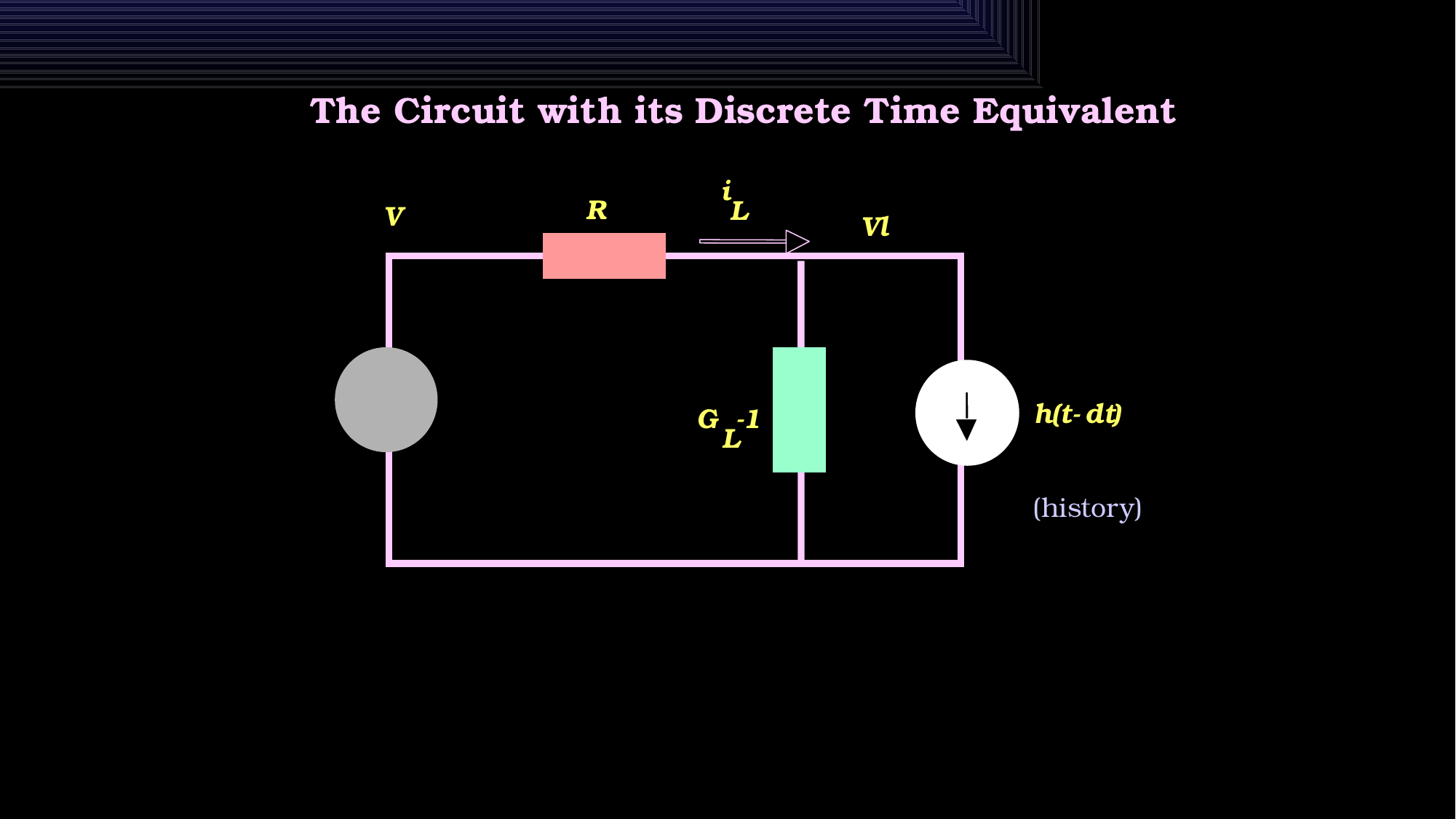

The Circuit with its Discrete Time Equivalent
i
L
R

V

Vl

h(t-
dt
)
G
-1
L
(history)